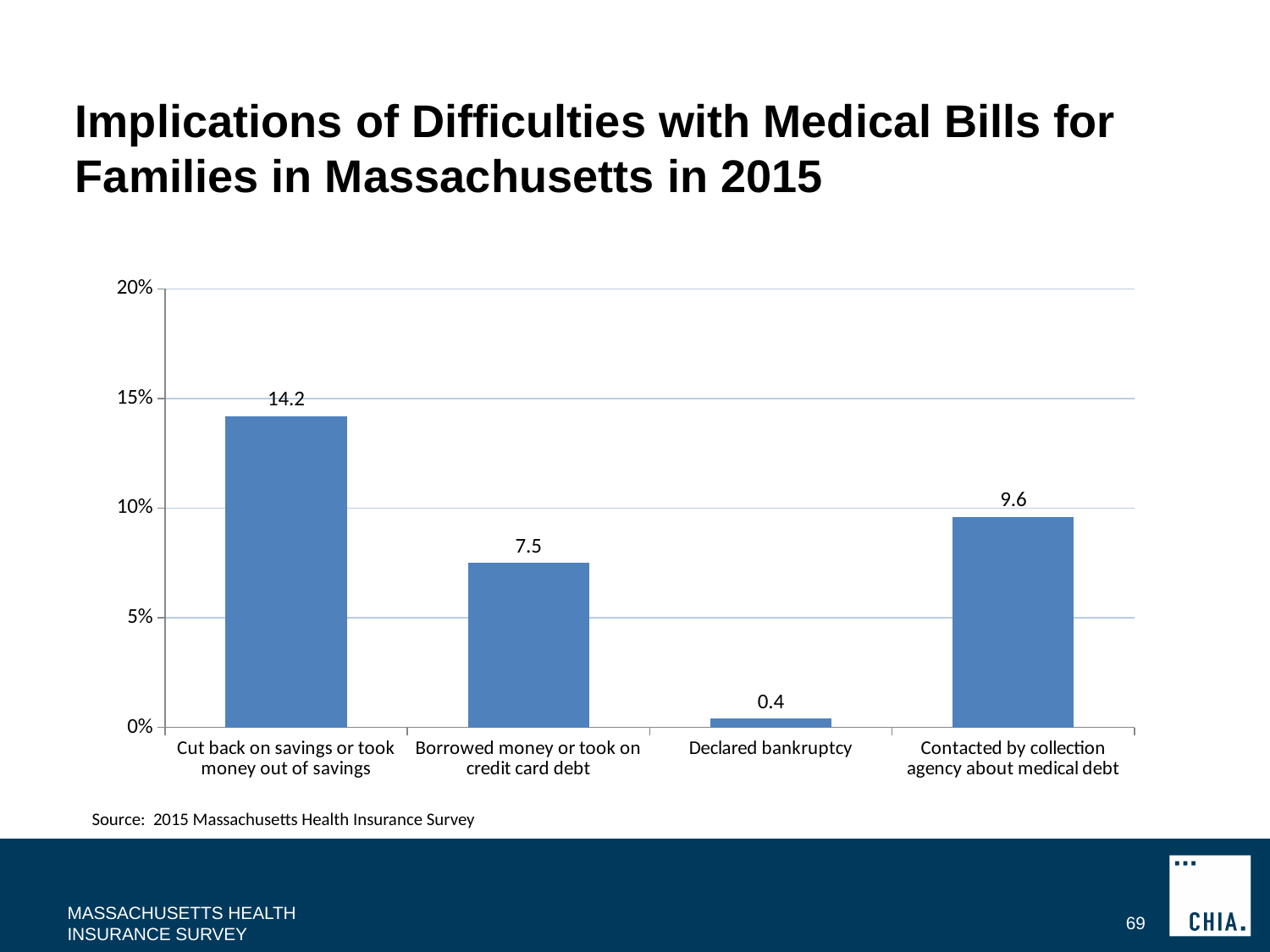

# Implications of Difficulties with Medical Bills for Families in Massachusetts in 2015

### Chart

| Category |  |
|---|---|
| Cut back on savings or took money out of savings | 14.2 |
| Borrowed money or took on credit card debt | 7.5 |
| Declared bankruptcy | 0.4 |
| Contacted by collection agency about medical debt | 9.6 |
Source:  2015 Massachusetts Health Insurance Survey
MASSACHUSETTS HEALTH INSURANCE SURVEY
69